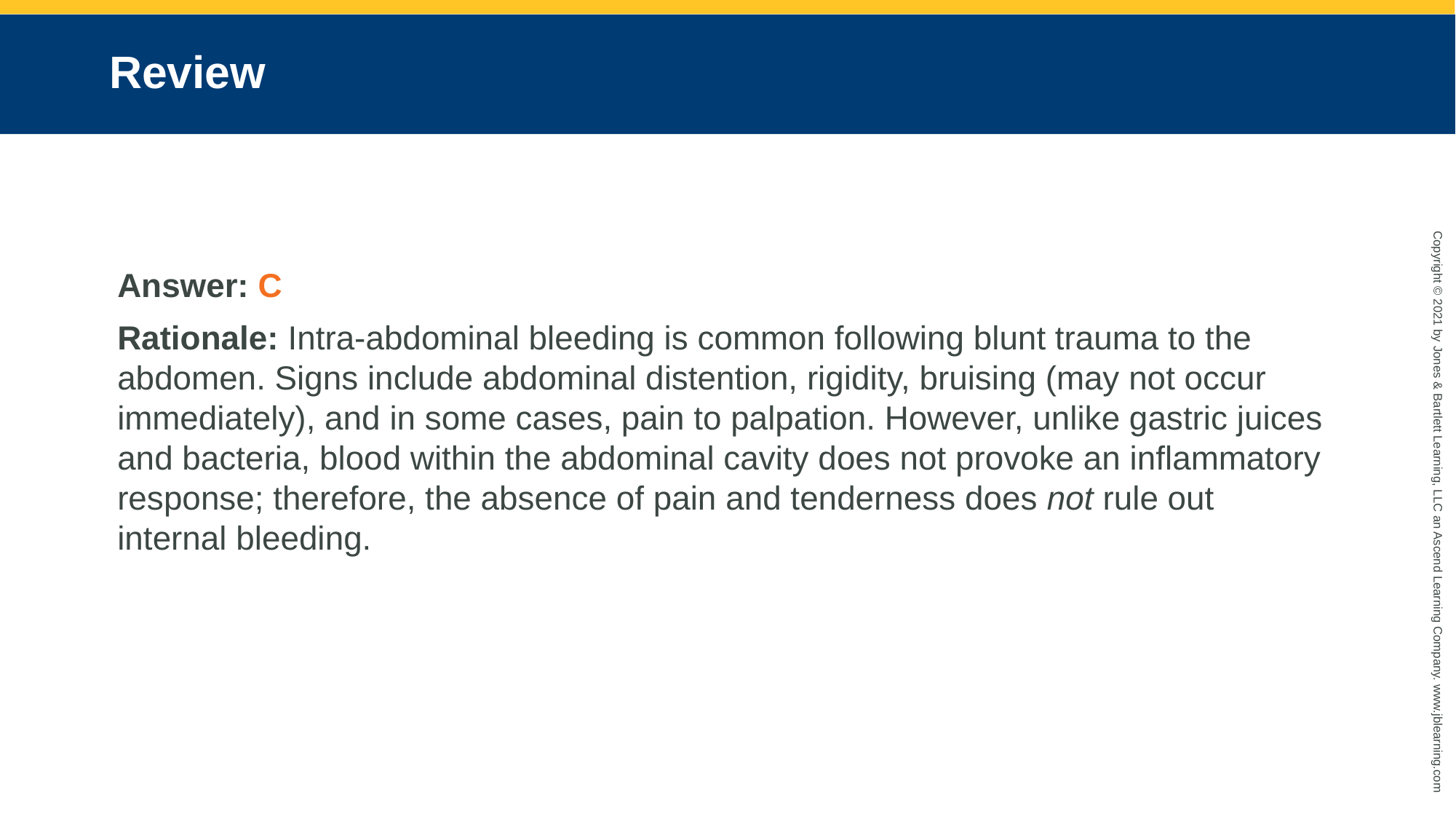

# Review
Answer: C
Rationale: Intra-abdominal bleeding is common following blunt trauma to the abdomen. Signs include abdominal distention, rigidity, bruising (may not occur immediately), and in some cases, pain to palpation. However, unlike gastric juices and bacteria, blood within the abdominal cavity does not provoke an inflammatory response; therefore, the absence of pain and tenderness does not rule out internal bleeding.